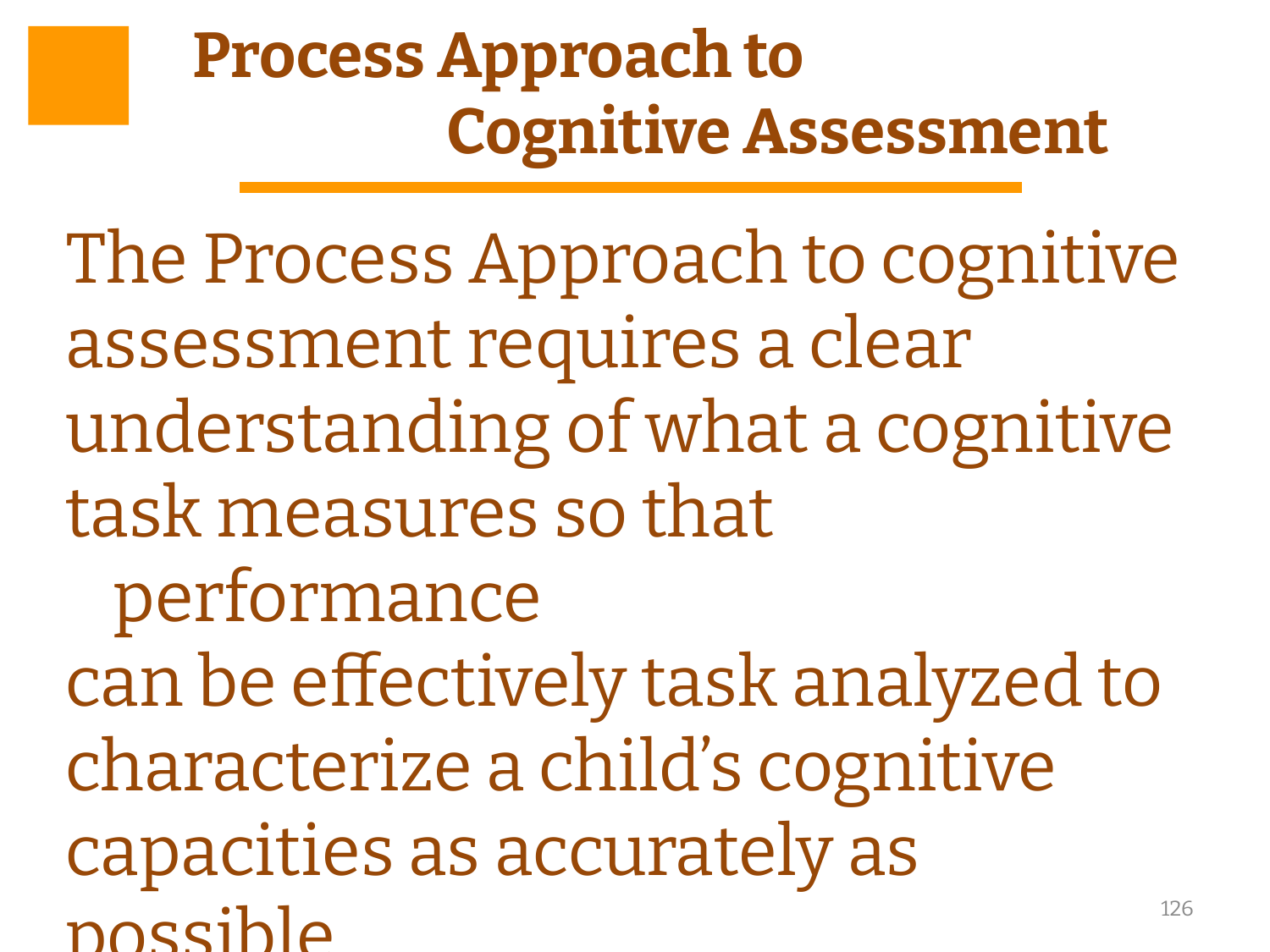

# Process Approach to Cognitive Assessment

The Process Approach to cognitive
assessment requires a clear
understanding of what a cognitive
task measures so that performance
can be effectively task analyzed to
characterize a child’s cognitive
capacities as accurately as possible.
126